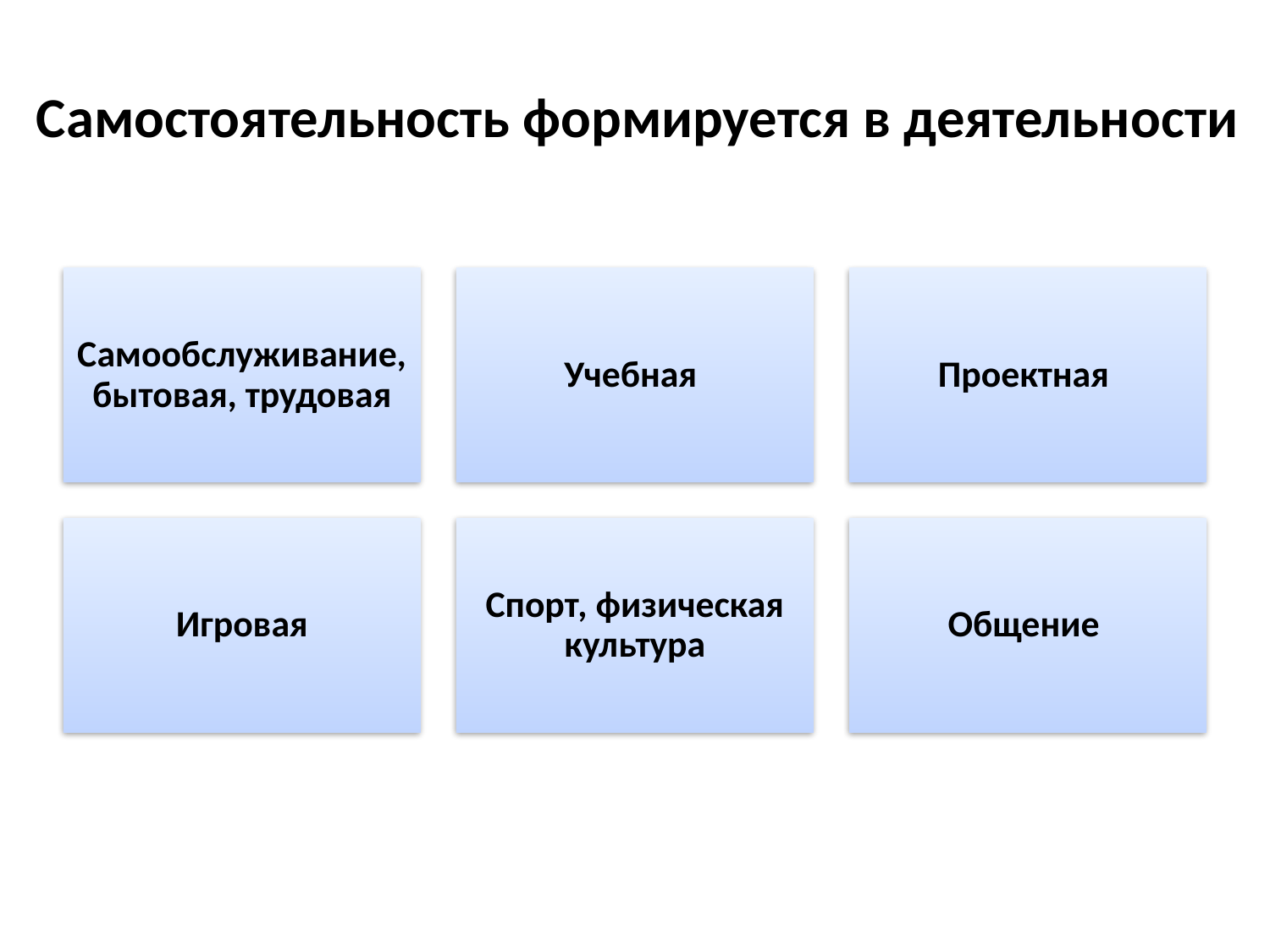

Самостоятельность формируется в деятельности
Самообслуживание, бытовая, трудовая
Учебная
Проектная
Игровая
Спорт, физическая культура
Общение